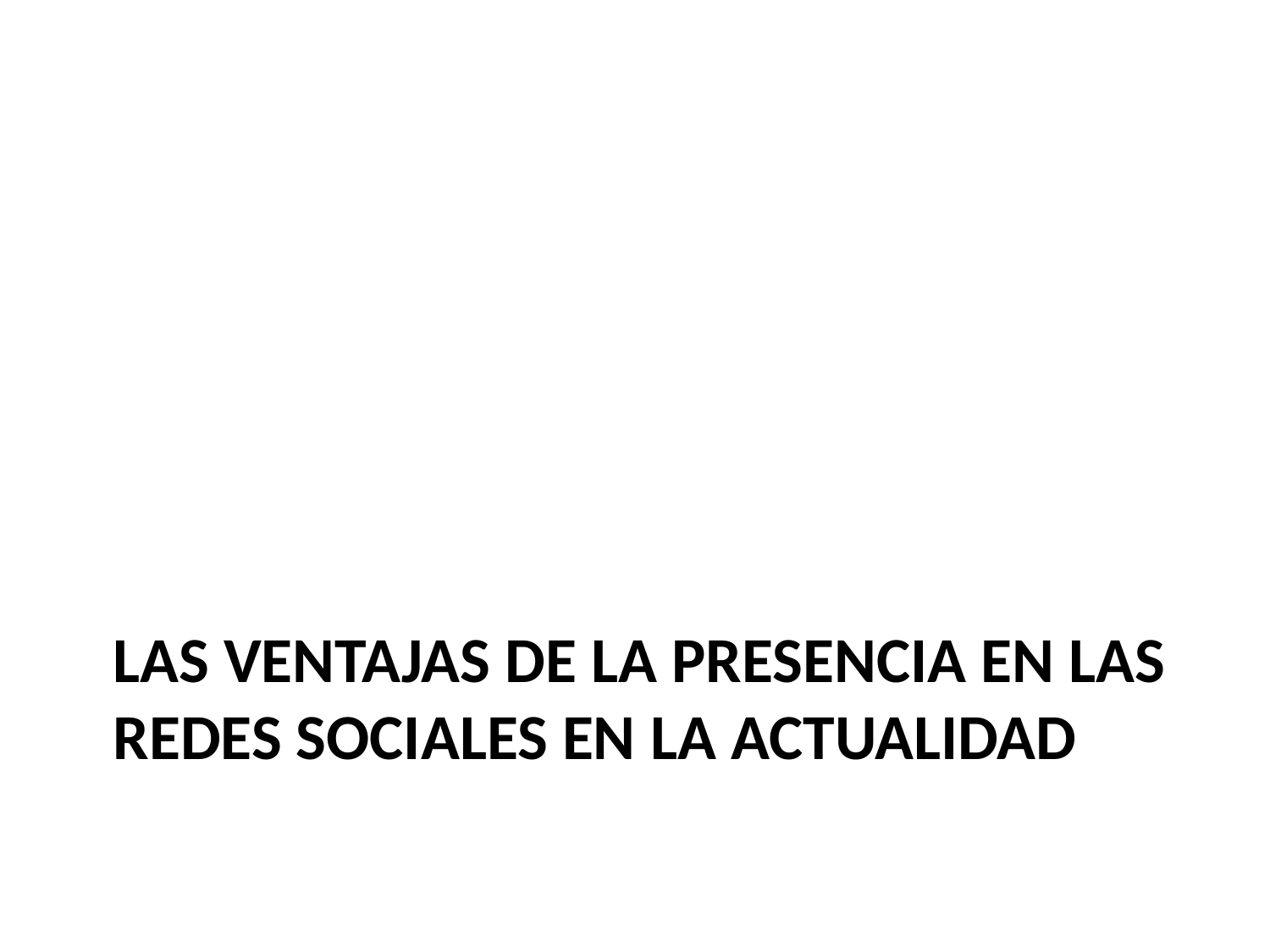

# Las Ventajas de la Presencia en las Redes Sociales en la Actualidad